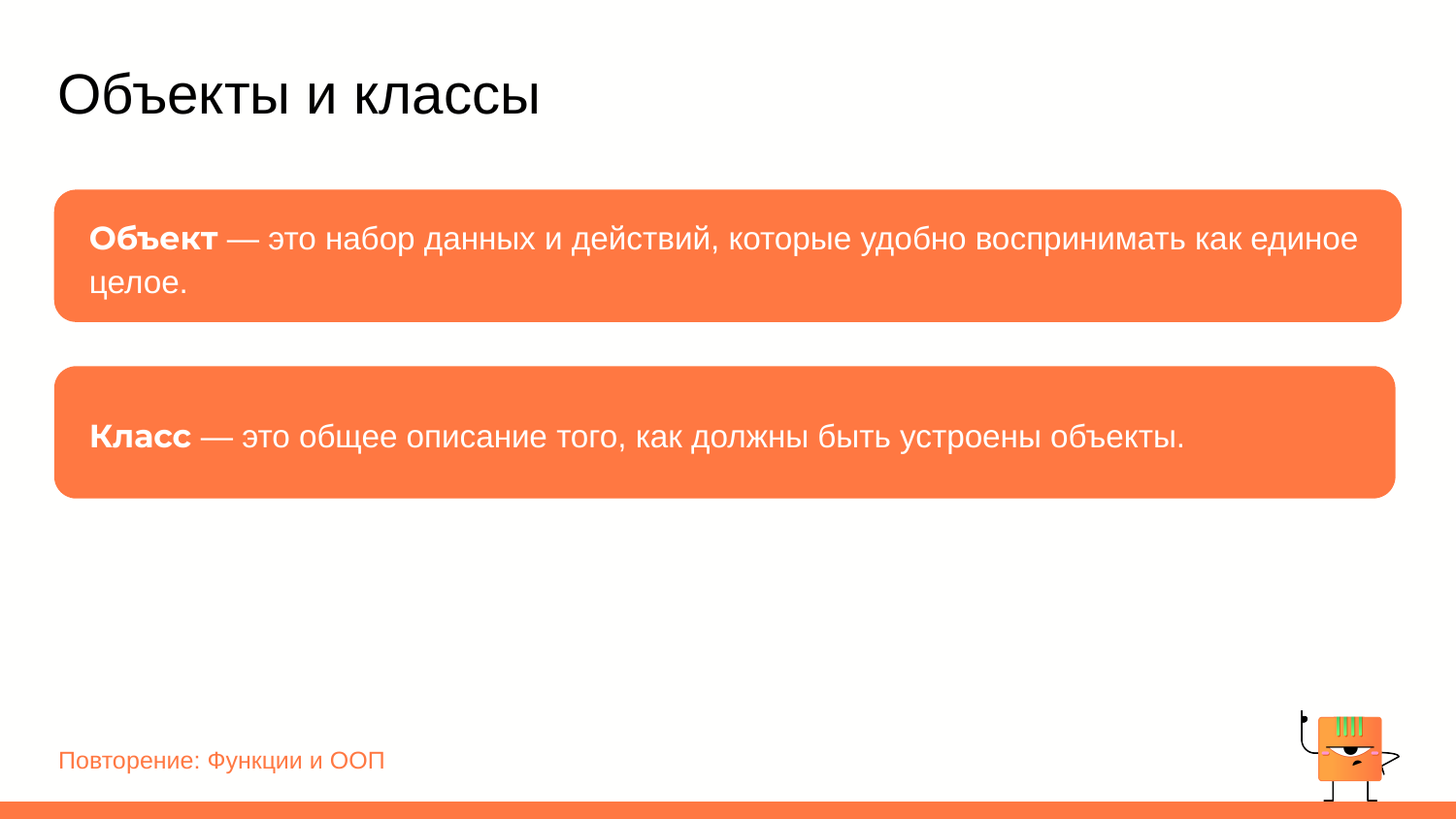

# Объекты и классы
Объект — это набор данных и действий, которые удобно воспринимать как единое целое.
Класс — это общее описание того, как должны быть устроены объекты.
Повторение: Функции и ООП